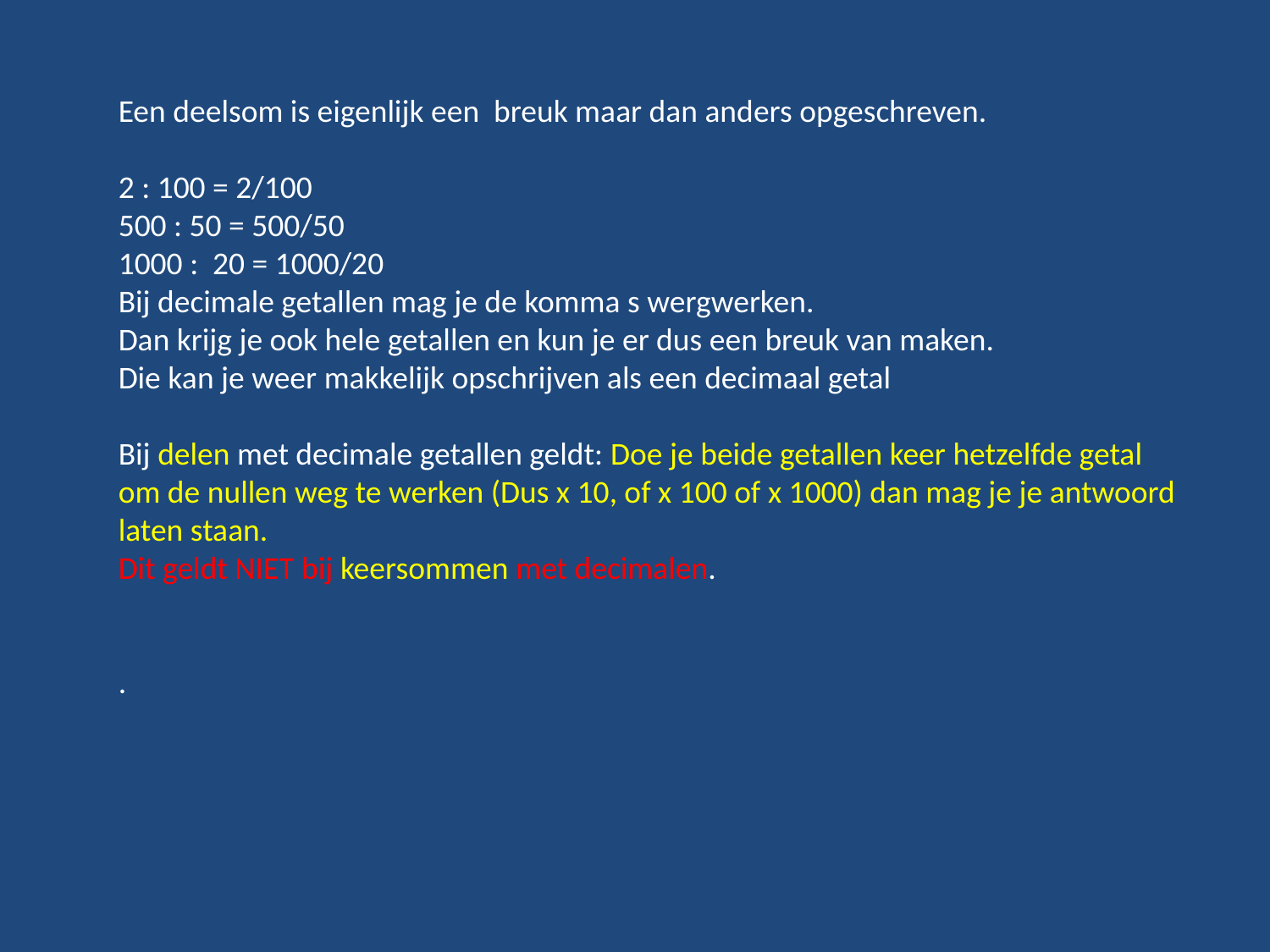

Een deelsom is eigenlijk een  breuk maar dan anders opgeschreven.

2 : 100 = 2/100
500 : 50 = 500/50
1000 :  20 = 1000/20
Bij decimale getallen mag je de komma s wergwerken.
Dan krijg je ook hele getallen en kun je er dus een breuk van maken.
Die kan je weer makkelijk opschrijven als een decimaal getal

Bij delen met decimale getallen geldt: Doe je beide getallen keer hetzelfde getal om de nullen weg te werken (Dus x 10, of x 100 of x 1000) dan mag je je antwoord laten staan.
Dit geldt NIET bij keersommen met decimalen.

.